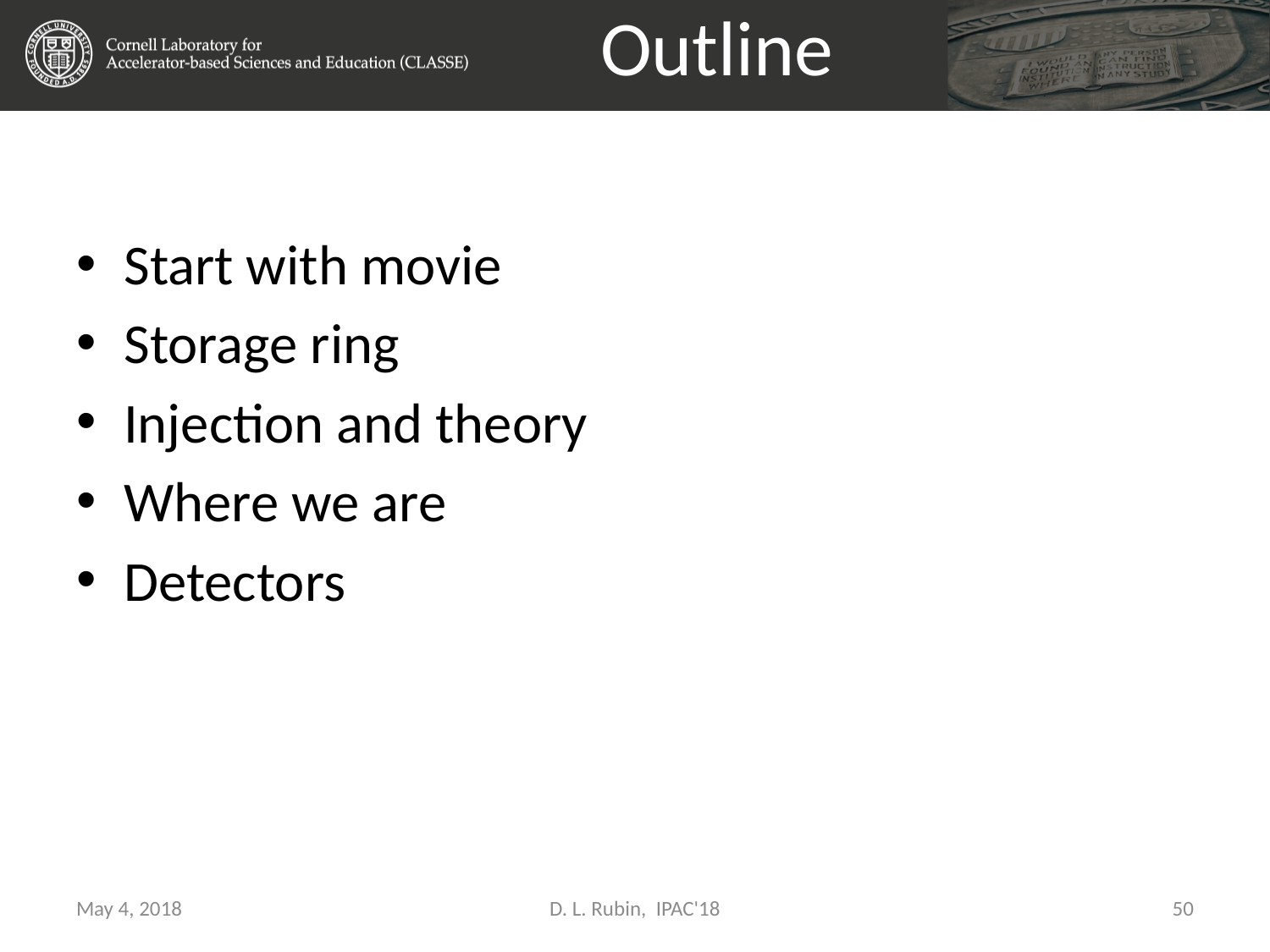

# Outline
Start with movie
Storage ring
Injection and theory
Where we are
Detectors

May 4, 2018
D. L. Rubin,  IPAC'18
50